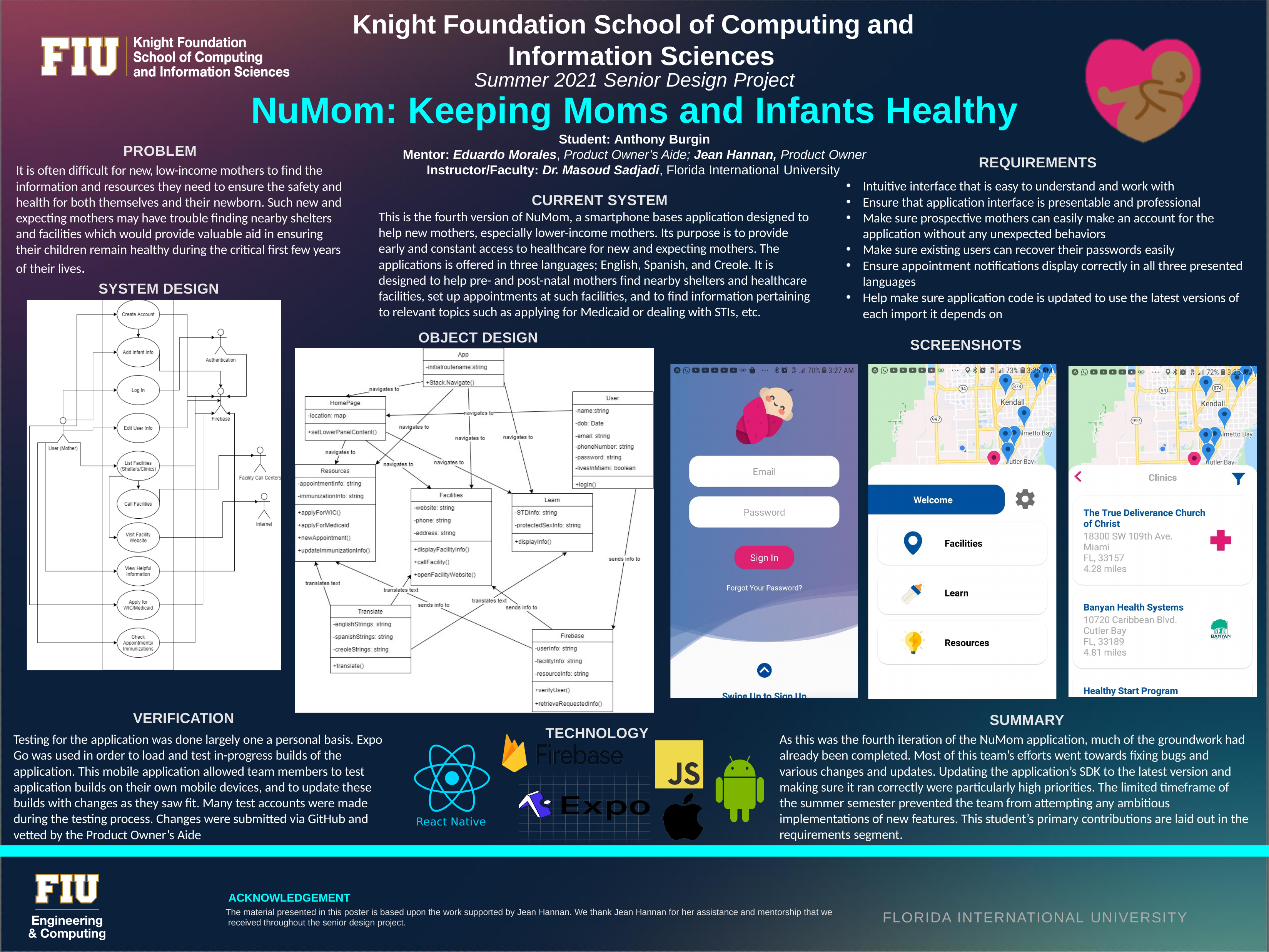

# Knight Foundation School of Computing and  Information Sciences
Summer 2021 Senior Design Project
NuMom: Keeping Moms and Infants Healthy
Student: Anthony Burgin
Mentor: Eduardo Morales, Product Owner’s Aide; Jean Hannan, Product Owner
PROBLEM
REQUIREMENTS
Instructor/Faculty: Dr. Masoud Sadjadi, Florida International University
It is often difficult for new, low-income mothers to find the  information and resources they need to ensure the safety and  health for both themselves and their newborn. Such new and  expecting mothers may have trouble finding nearby shelters  and facilities which would provide valuable aid in ensuring  their children remain healthy during the critical first few years  of their lives.
SYSTEM DESIGN
Intuitive interface that is easy to understand and work with
Ensure that application interface is presentable and professional
Make sure prospective mothers can easily make an account for the  application without any unexpected behaviors
Make sure existing users can recover their passwords easily
Ensure appointment notifications display correctly in all three presented  languages
Help make sure application code is updated to use the latest versions of  each import it depends on
CURRENT SYSTEM
This is the fourth version of NuMom, a smartphone bases application designed to  help new mothers, especially lower-income mothers. Its purpose is to provide  early and constant access to healthcare for new and expecting mothers. The  applications is offered in three languages; English, Spanish, and Creole. It is  designed to help pre- and post-natal mothers find nearby shelters and healthcare  facilities, set up appointments at such facilities, and to find information pertaining  to relevant topics such as applying for Medicaid or dealing with STIs, etc.
OBJECT DESIGN

SCREENSHOTS

VERIFICATION
Testing for the application was done largely one a personal basis. Expo  Go was used in order to load and test in-progress builds of the  application. This mobile application allowed team members to test  application builds on their own mobile devices, and to update these  builds with changes as they saw fit. Many test accounts were made  during the testing process. Changes were submitted via GitHub and  vetted by the Product Owner’s Aide
SUMMARY
As this was the fourth iteration of the NuMom application, much of the groundwork had  already been completed. Most of this team’s efforts went towards fixing bugs and  various changes and updates. Updating the application’s SDK to the latest version and  making sure it ran correctly were particularly high priorities. The limited timeframe of  the summer semester prevented the team from attempting any ambitious
implementations of new features. This student’s primary contributions are laid out in the
requirements segment.
TECHNOLOGY

ACKNOWLEDGEMENT
The material presented in this poster is based upon the work supported by Jean Hannan. We thank Jean Hannan for her assistance and mentorship that we  received throughout the senior design project.
FLORIDA INTERNATIONAL UNIVERSITY